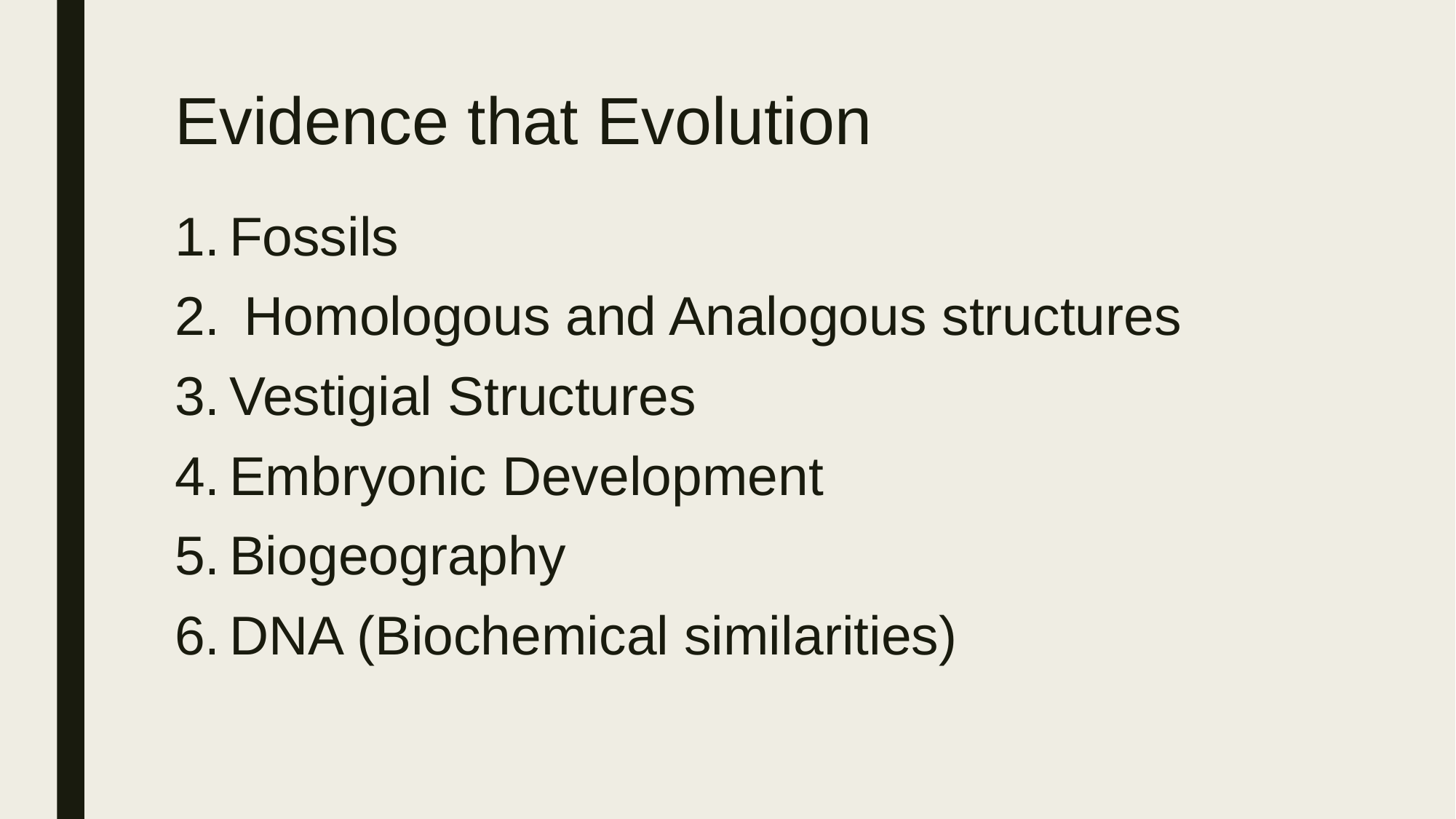

# Evidence that Evolution
Fossils
 Homologous and Analogous structures
Vestigial Structures
Embryonic Development
Biogeography
DNA (Biochemical similarities)